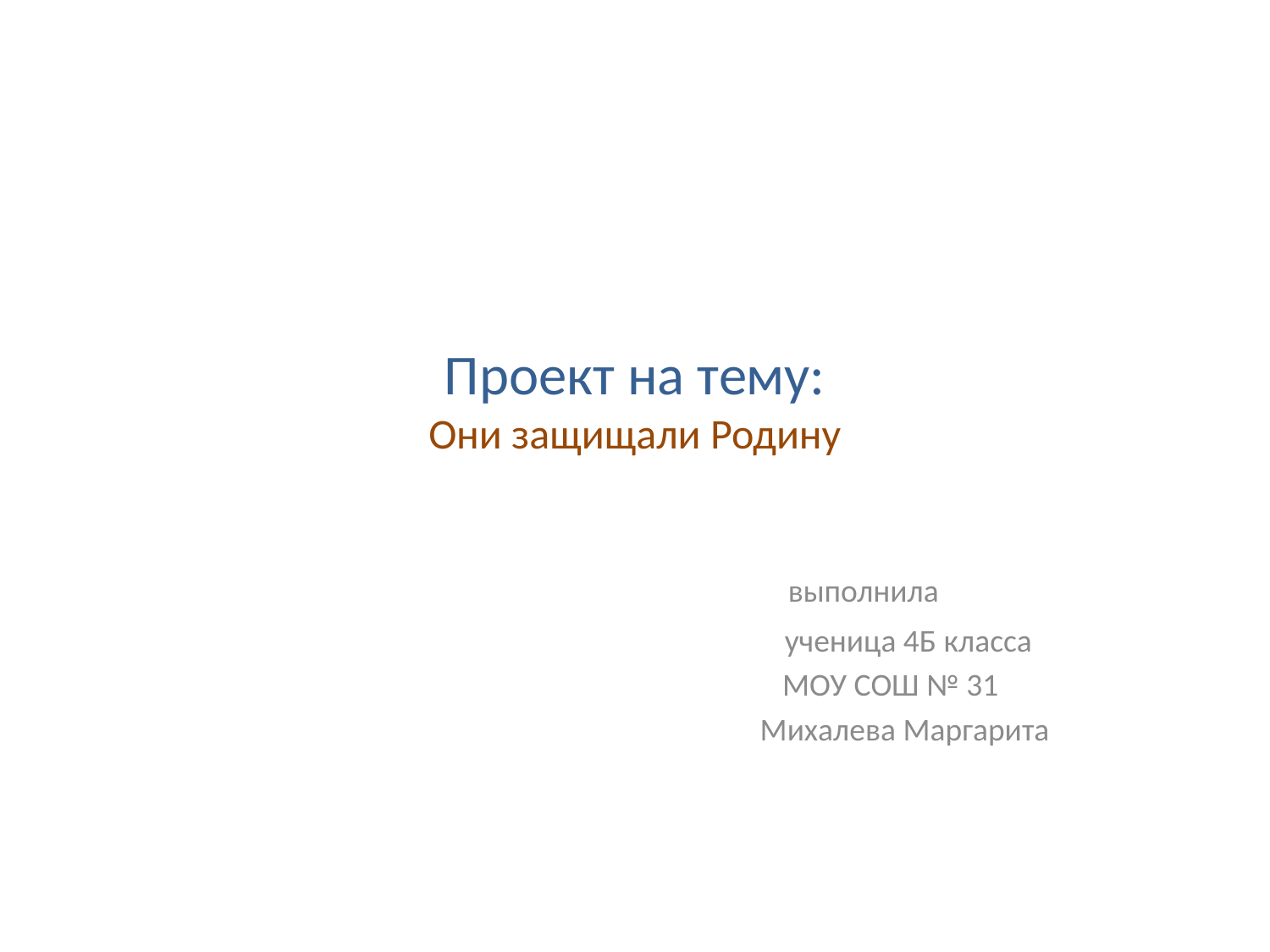

# Проект на тему: Они защищали Родину
                                    выполнила
                                                                            ученица 4Б класса
                                                                       МОУ СОШ № 31
                                                                           Михалева Маргарита